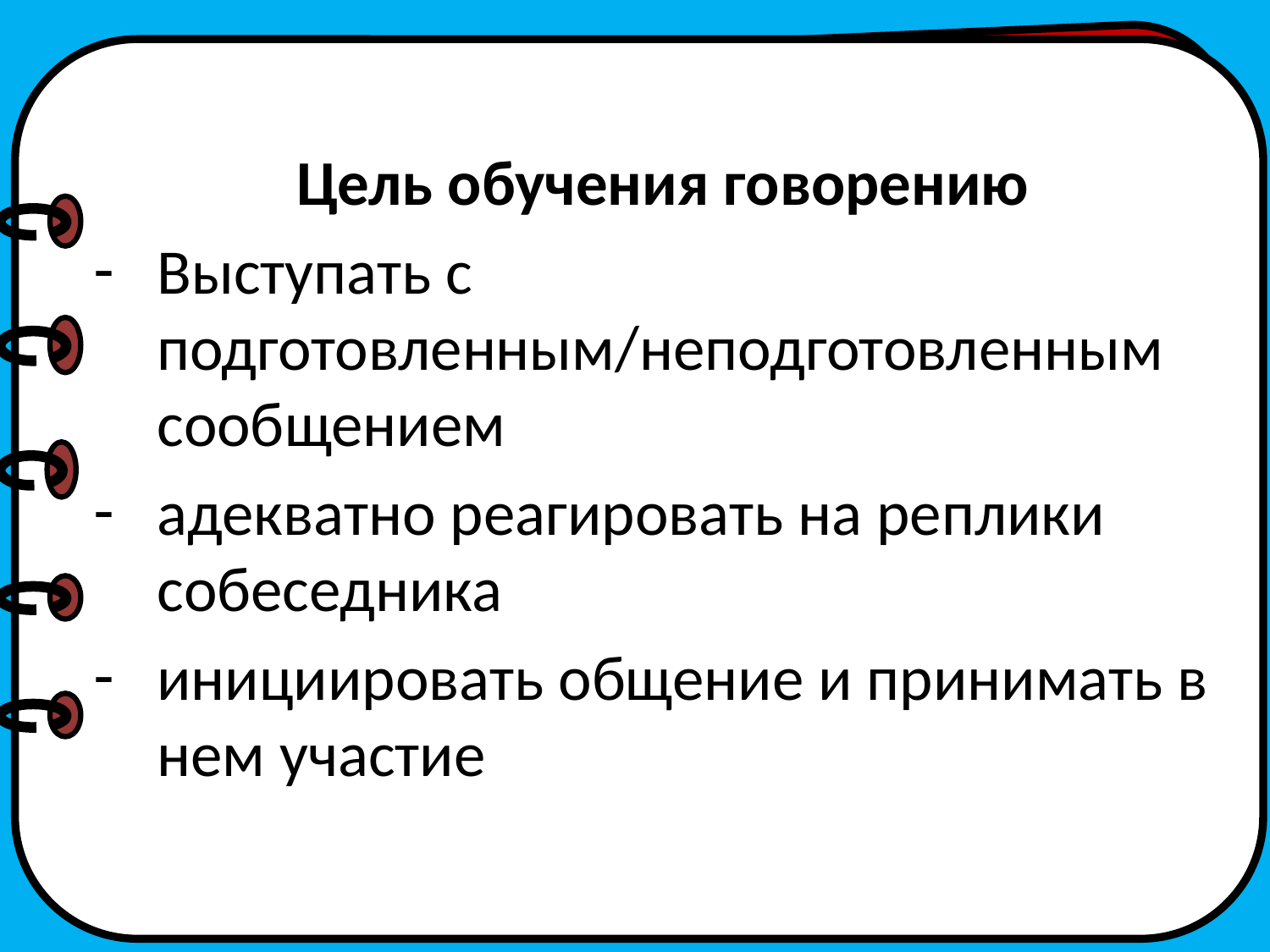

Цель обучения говорению
Выступать с подготовленным/неподготовленным сообщением
адекватно реагировать на реплики собеседника
инициировать общение и принимать в нем участие